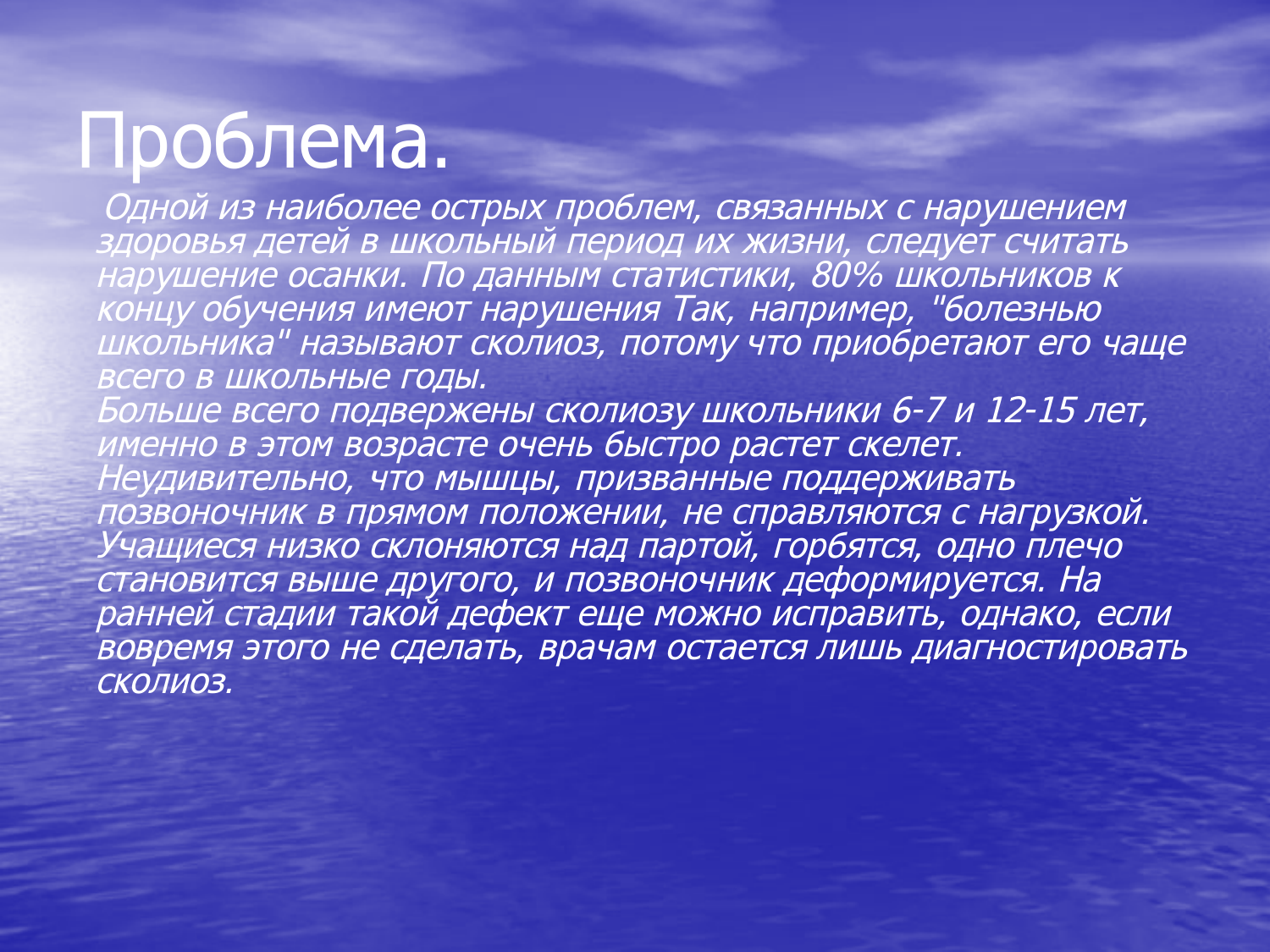

# Проблема.
     Одной из наиболее острых проблем, связанных с нарушением здоровья детей в школьный период их жизни, следует считать нарушение осанки. По данным статистики, 80% школьников к концу обучения имеют нарушения Так, например, "болезнью школьника" называют сколиоз, потому что приобретают его чаще всего в школьные годы.
Больше всего подвержены сколиозу школьники 6-7 и 12-15 лет, именно в этом возрасте очень быстро растет скелет. Неудивительно, что мышцы, призванные поддерживать позвоночник в прямом положении, не справляются с нагрузкой. Учащиеся низко склоняются над партой, горбятся, одно плечо становится выше другого, и позвоночник деформируется. На ранней стадии такой дефект еще можно исправить, однако, если вовремя этого не сделать, врачам остается лишь диагностировать сколиоз.